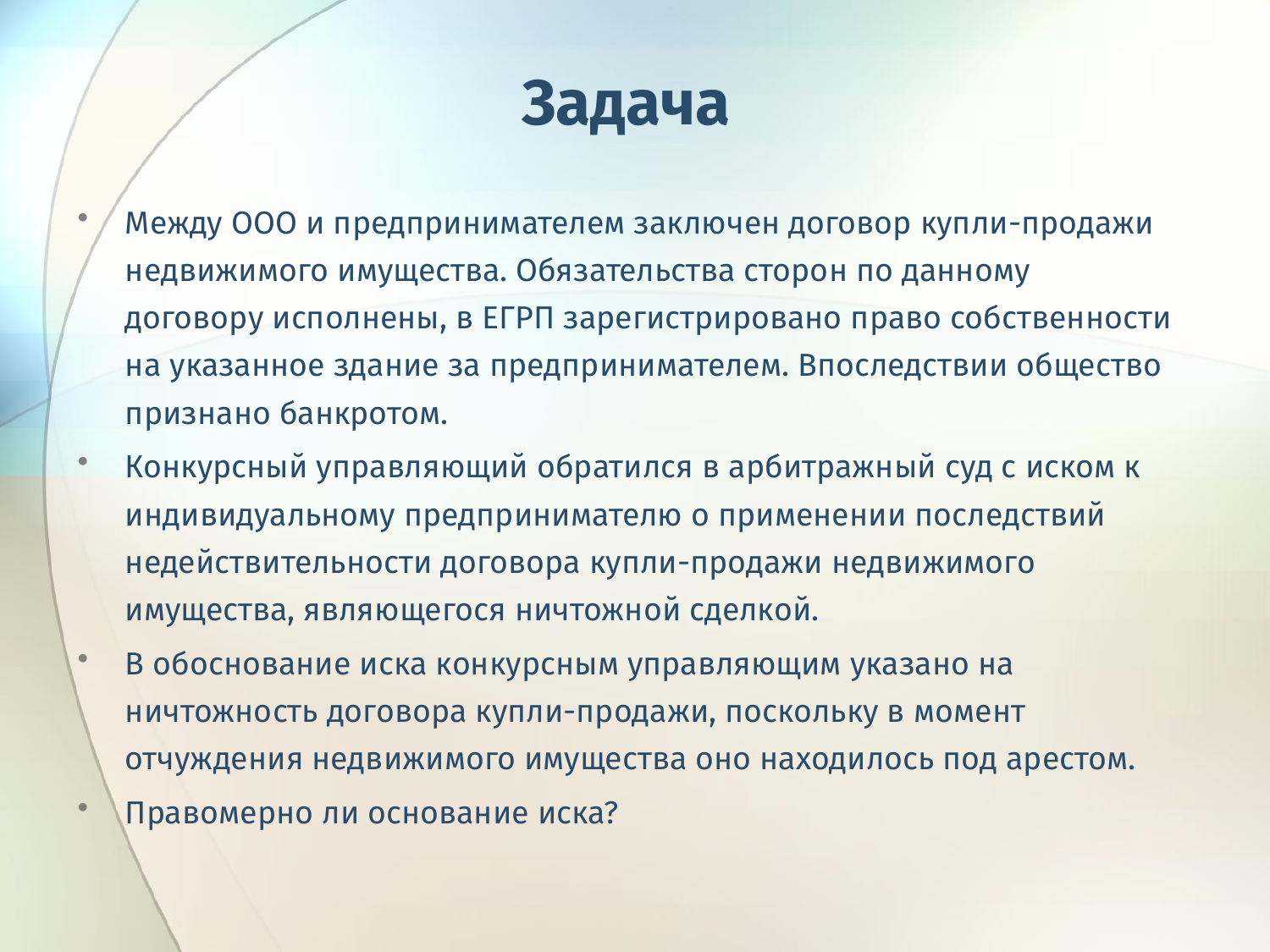

# Задача
Между ООО и предпринимателем заключен договор купли-продажи недвижимого имущества. Обязательства сторон по данному договору исполнены, в ЕГРП зарегистрировано право собственности на указанное здание за предпринимателем. Впоследствии общество признано банкротом.
Конкурсный управляющий обратился в арбитражный суд с иском к индивидуальному предпринимателю о применении последствий недействительности договора купли-продажи недвижимого имущества, являющегося ничтожной сделкой.
В обоснование иска конкурсным управляющим указано на ничтожность договора купли-продажи, поскольку в момент отчуждения недвижимого имущества оно находилось под арестом.
Правомерно ли основание иска?